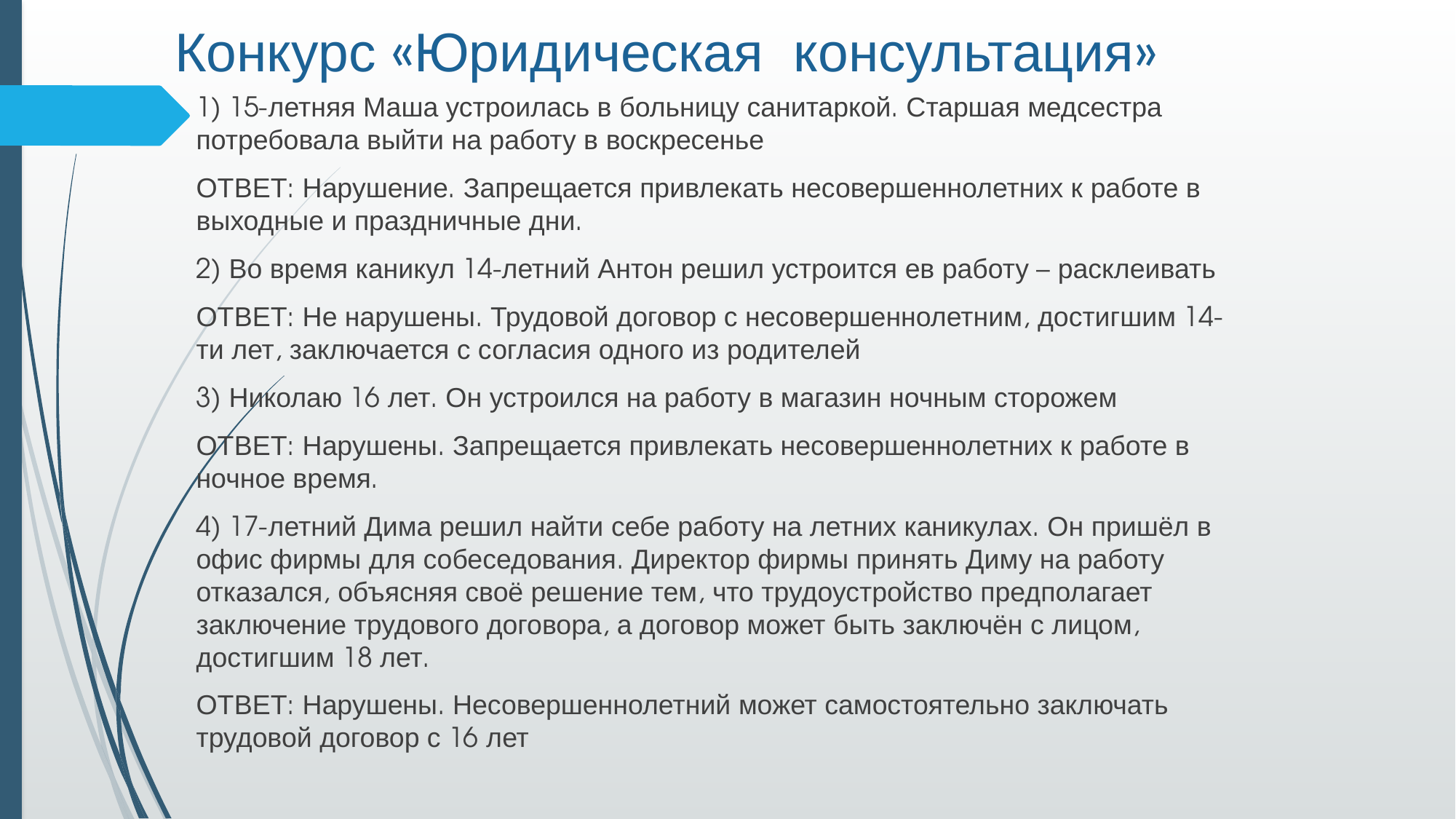

# Конкурс «Юридическая  консультация»
1) 15-летняя Маша устроилась в больницу санитаркой. Старшая медсестра потребовала выйти на работу в воскресенье
ОТВЕТ: Нарушение. Запрещается привлекать несовершеннолетних к работе в выходные и праздничные дни.
2) Во время каникул 14-летний Антон решил устроится ев работу – расклеивать
ОТВЕТ: Не нарушены. Трудовой договор с несовершеннолетним, достигшим 14-ти лет, заключается с согласия одного из родителей
3) Николаю 16 лет. Он устроился на работу в магазин ночным сторожем
ОТВЕТ: Нарушены. Запрещается привлекать несовершеннолетних к работе в ночное время.
4) 17-летний Дима решил найти себе работу на летних каникулах. Он пришёл в офис фирмы для собеседования. Директор фирмы принять Диму на работу отказался, объясняя своё решение тем, что трудоустройство предполагает заключение трудового договора, а договор может быть заключён с лицом, достигшим 18 лет.
ОТВЕТ: Нарушены. Несовершеннолетний может самостоятельно заключать трудовой договор с 16 лет